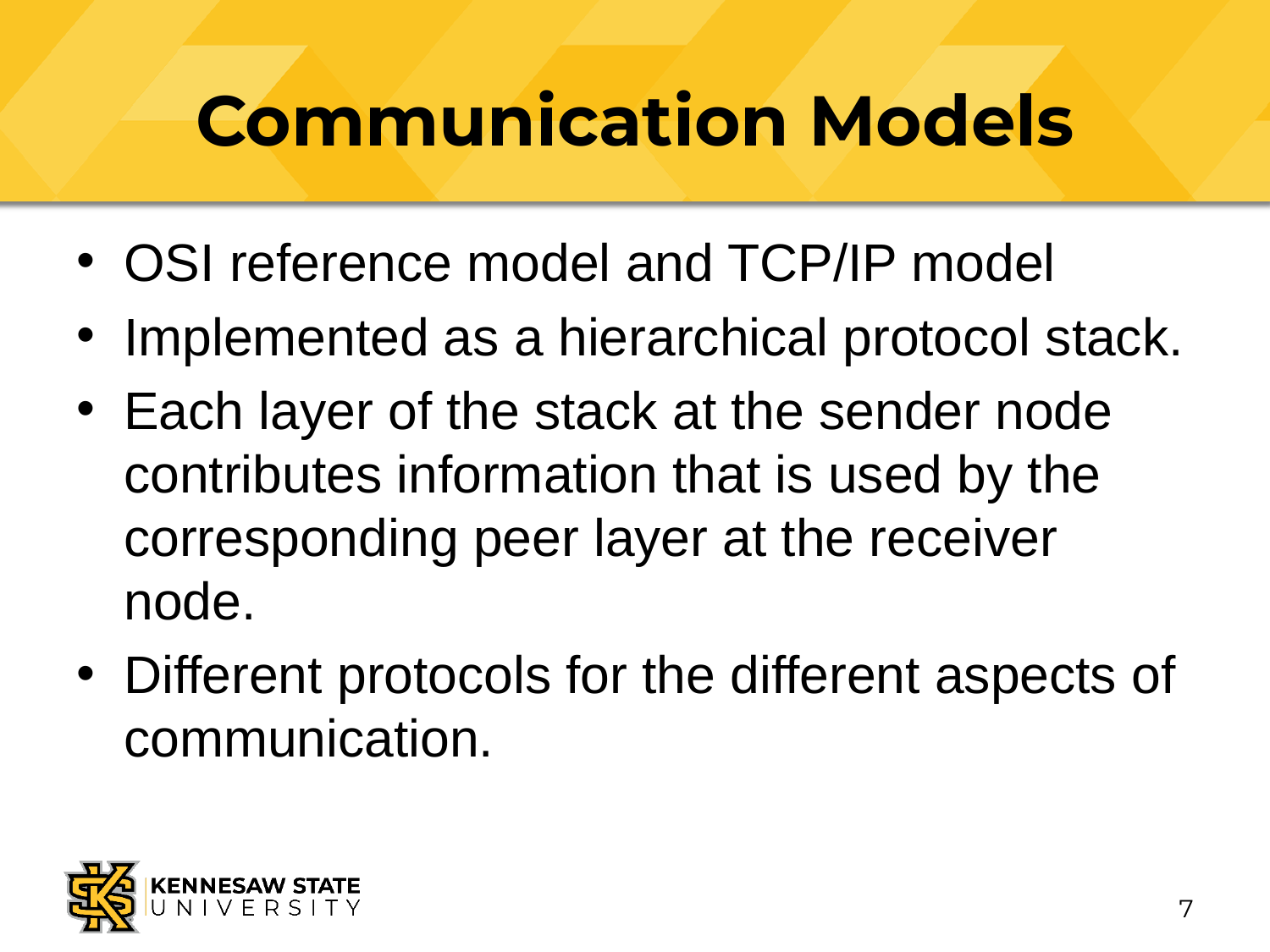

# Communication Models
OSI reference model and TCP/IP model
Implemented as a hierarchical protocol stack.
Each layer of the stack at the sender node contributes information that is used by the corresponding peer layer at the receiver node.
Different protocols for the different aspects of communication.
7